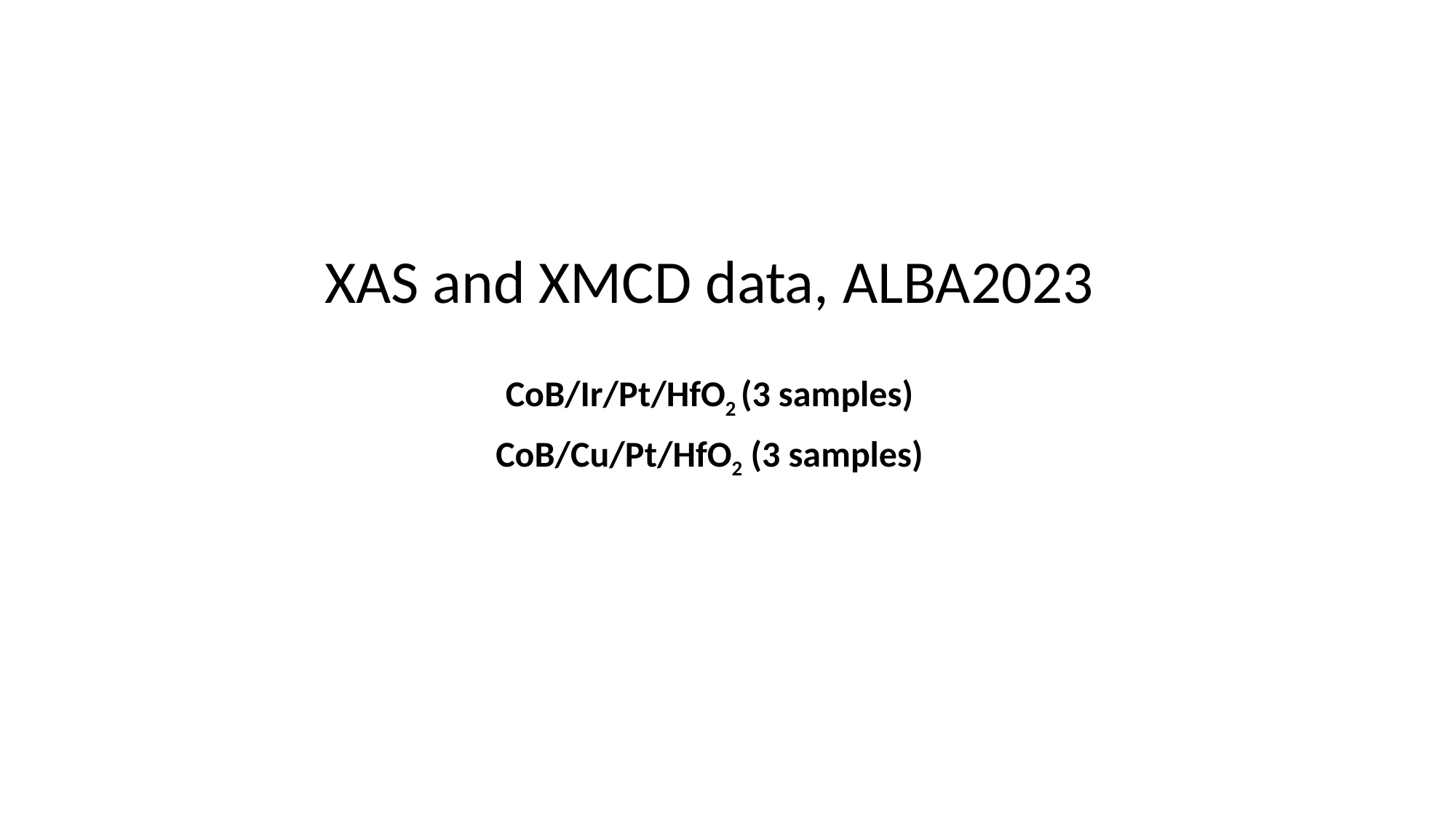

# XAS and XMCD data, ALBA2023
CoB/Ir/Pt/HfO2 (3 samples)
CoB/Cu/Pt/HfO2 (3 samples)